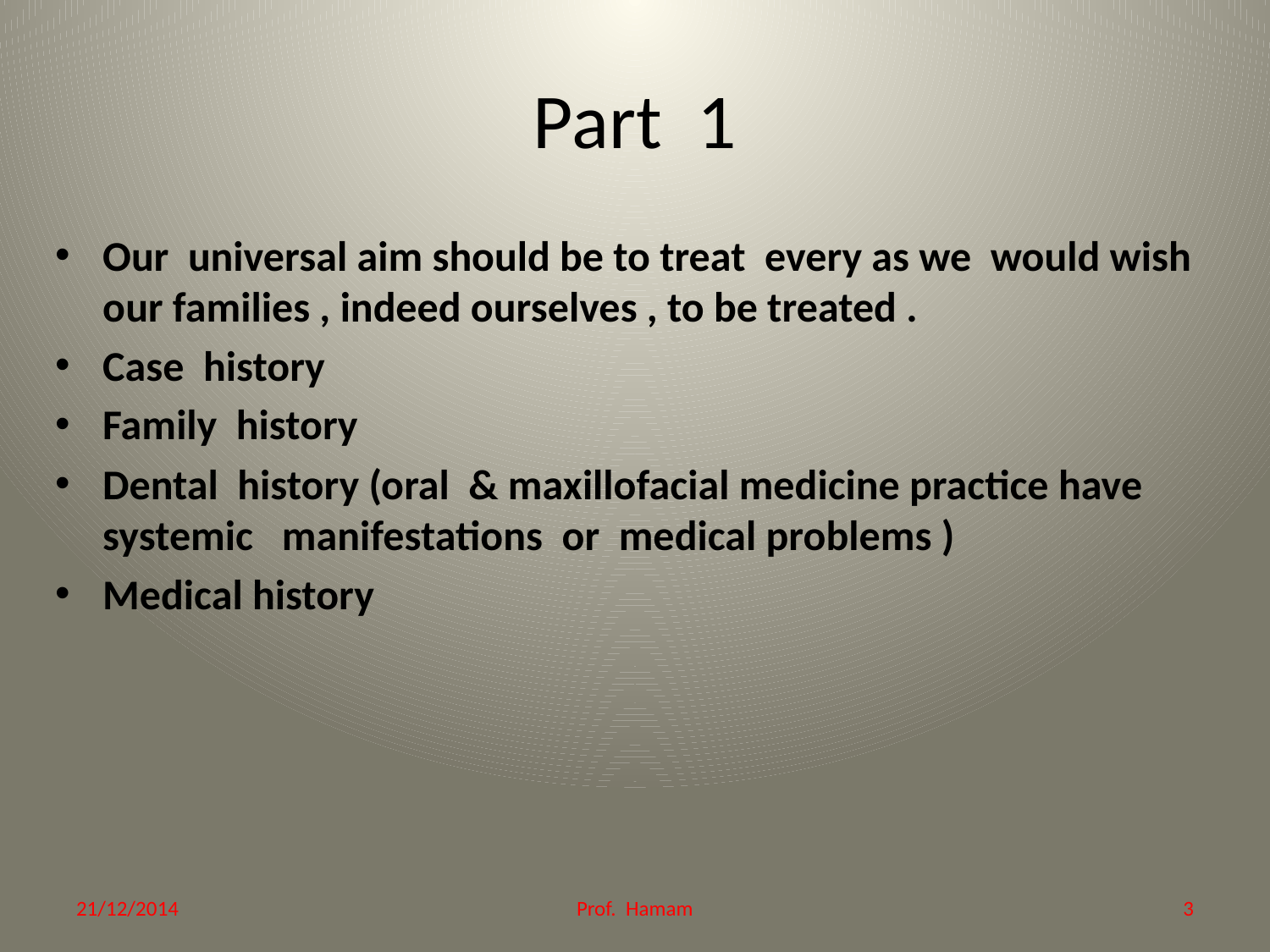

# Part  1
Our  universal aim should be to treat  every as we  would wish our families , indeed ourselves , to be treated .
Case  history
Family  history
Dental  history (oral  & maxillofacial medicine practice have systemic   manifestations  or  medical problems )
Medical history
21/12/2014
Prof.  Hamam
3